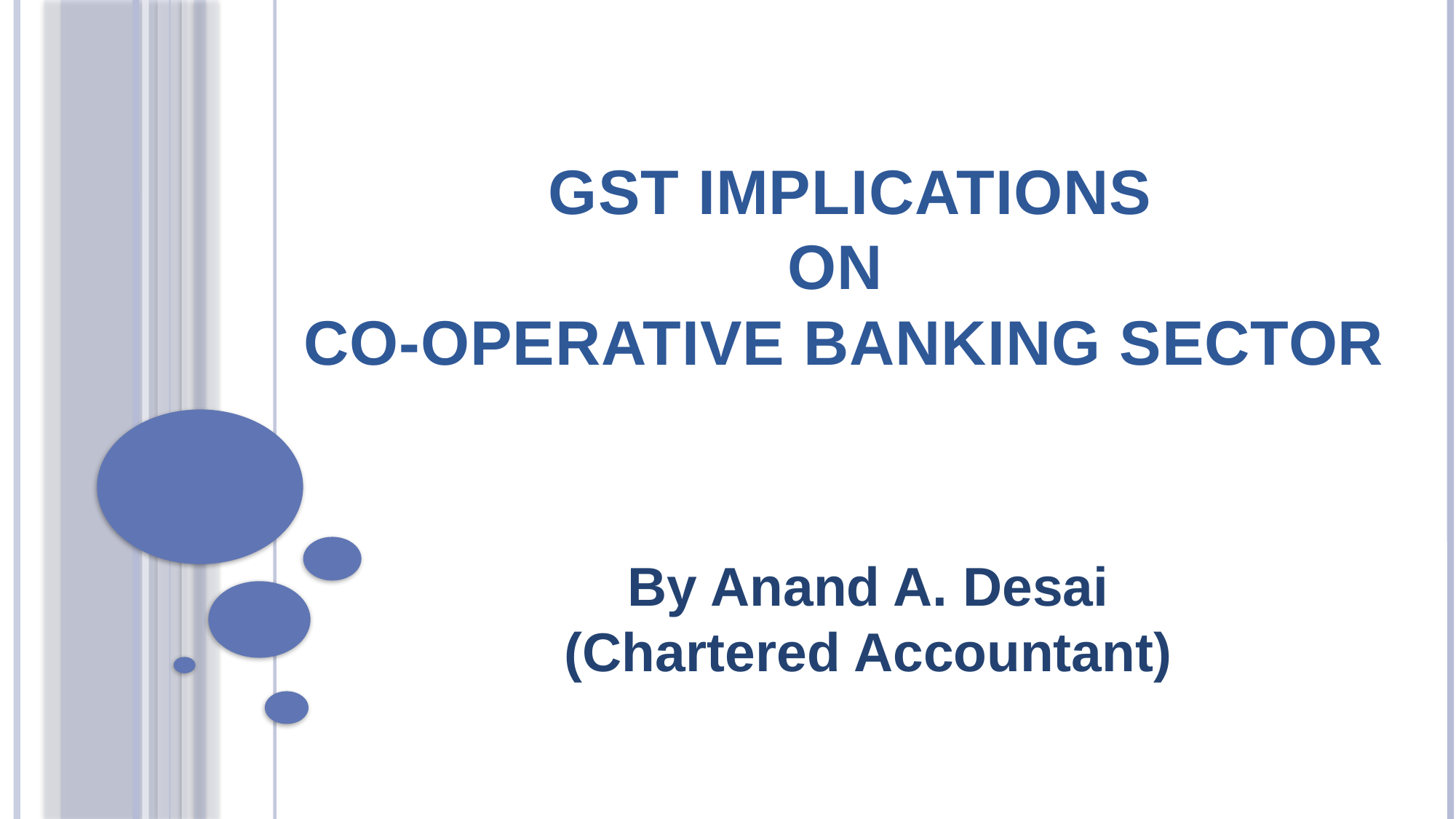

GST IMPLICATIONS
ON
CO-OPERATIVE BANKING SECTOR
By Anand A. Desai
(Chartered Accountant)